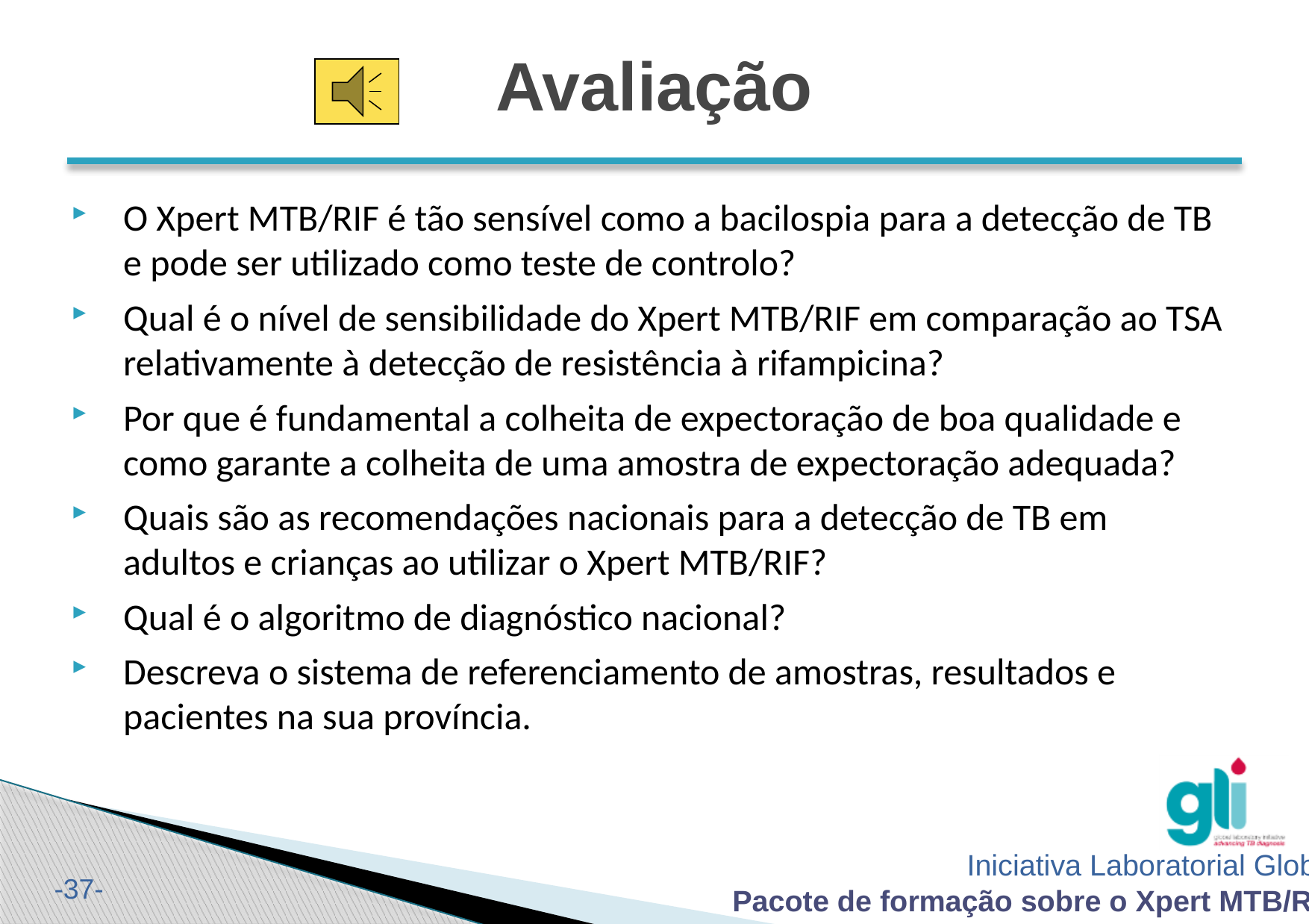

Avaliação

O Xpert MTB/RIF é tão sensível como a bacilospia para a detecção de TB e pode ser utilizado como teste de controlo?
Qual é o nível de sensibilidade do Xpert MTB/RIF em comparação ao TSA relativamente à detecção de resistência à rifampicina?
Por que é fundamental a colheita de expectoração de boa qualidade e como garante a colheita de uma amostra de expectoração adequada?
Quais são as recomendações nacionais para a detecção de TB em adultos e crianças ao utilizar o Xpert MTB/RIF?
Qual é o algoritmo de diagnóstico nacional?
Descreva o sistema de referenciamento de amostras, resultados e pacientes na sua província.